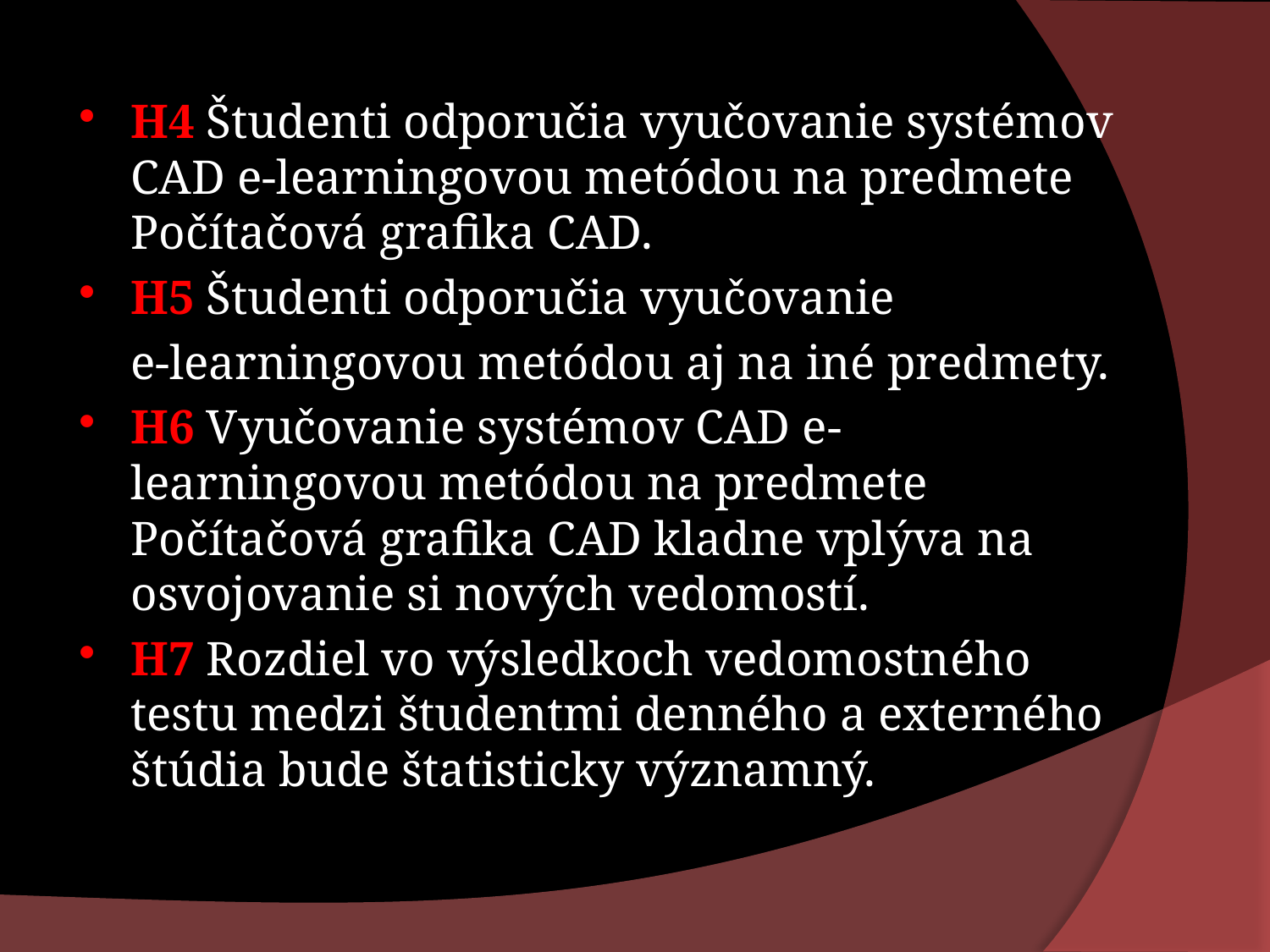

H4 Študenti odporučia vyučovanie systémov CAD e-learningovou metódou na predmete Počítačová grafika CAD.
H5 Študenti odporučia vyučovanie
	e-learningovou metódou aj na iné predmety.
H6 Vyučovanie systémov CAD e-learningovou metódou na predmete Počítačová grafika CAD kladne vplýva na osvojovanie si nových vedomostí.
H7 Rozdiel vo výsledkoch vedomostného testu medzi študentmi denného a externého štúdia bude štatisticky významný.